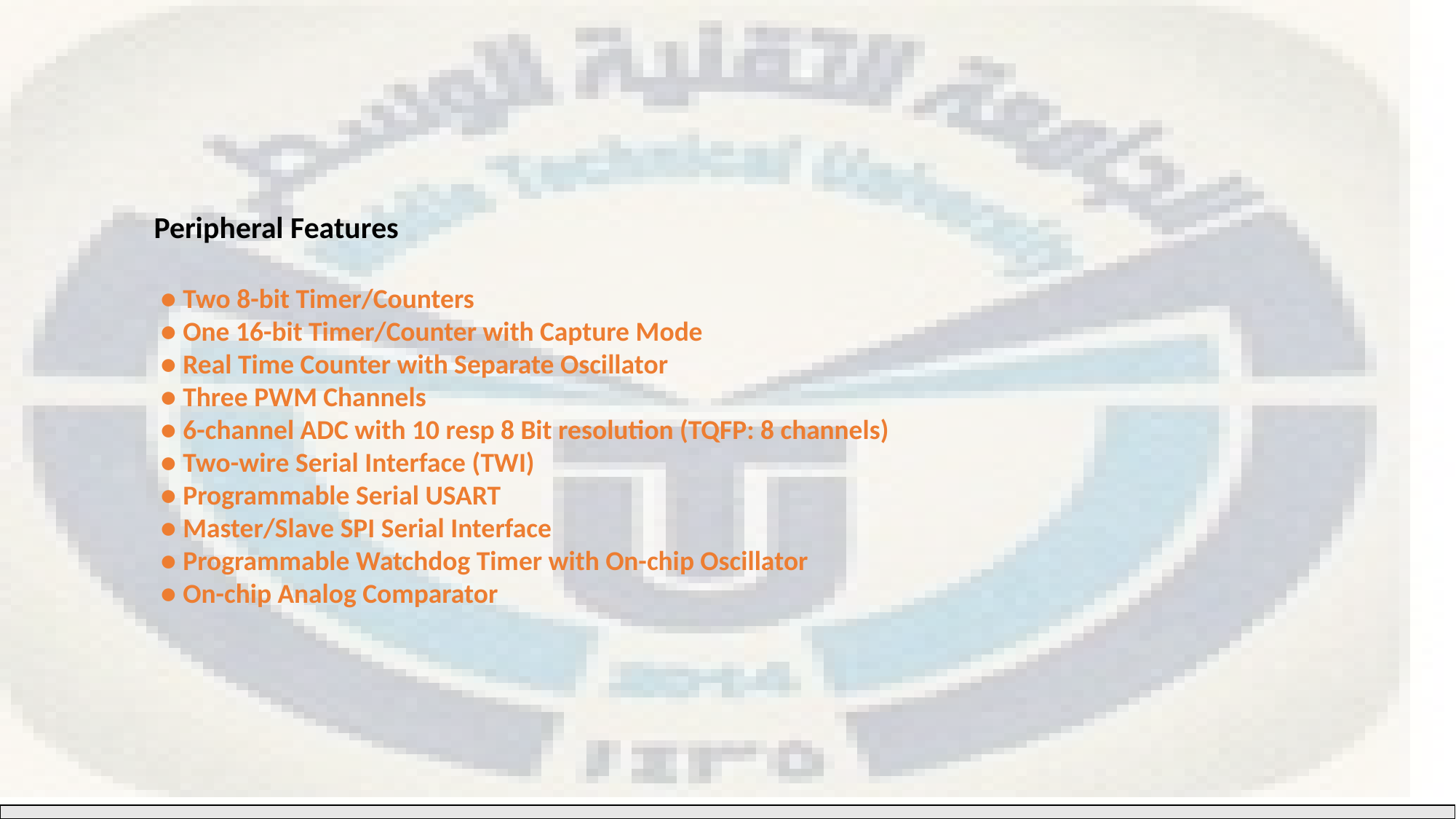

Peripheral Features

 ● Two 8-bit Timer/Counters
 ● One 16-bit Timer/Counter with Capture Mode
 ● Real Time Counter with Separate Oscillator
 ● Three PWM Channels
 ● 6-channel ADC with 10 resp 8 Bit resolution (TQFP: 8 channels)
 ● Two-wire Serial Interface (TWI)
 ● Programmable Serial USART
 ● Master/Slave SPI Serial Interface
 ● Programmable Watchdog Timer with On-chip Oscillator
 ● On-chip Analog Comparator